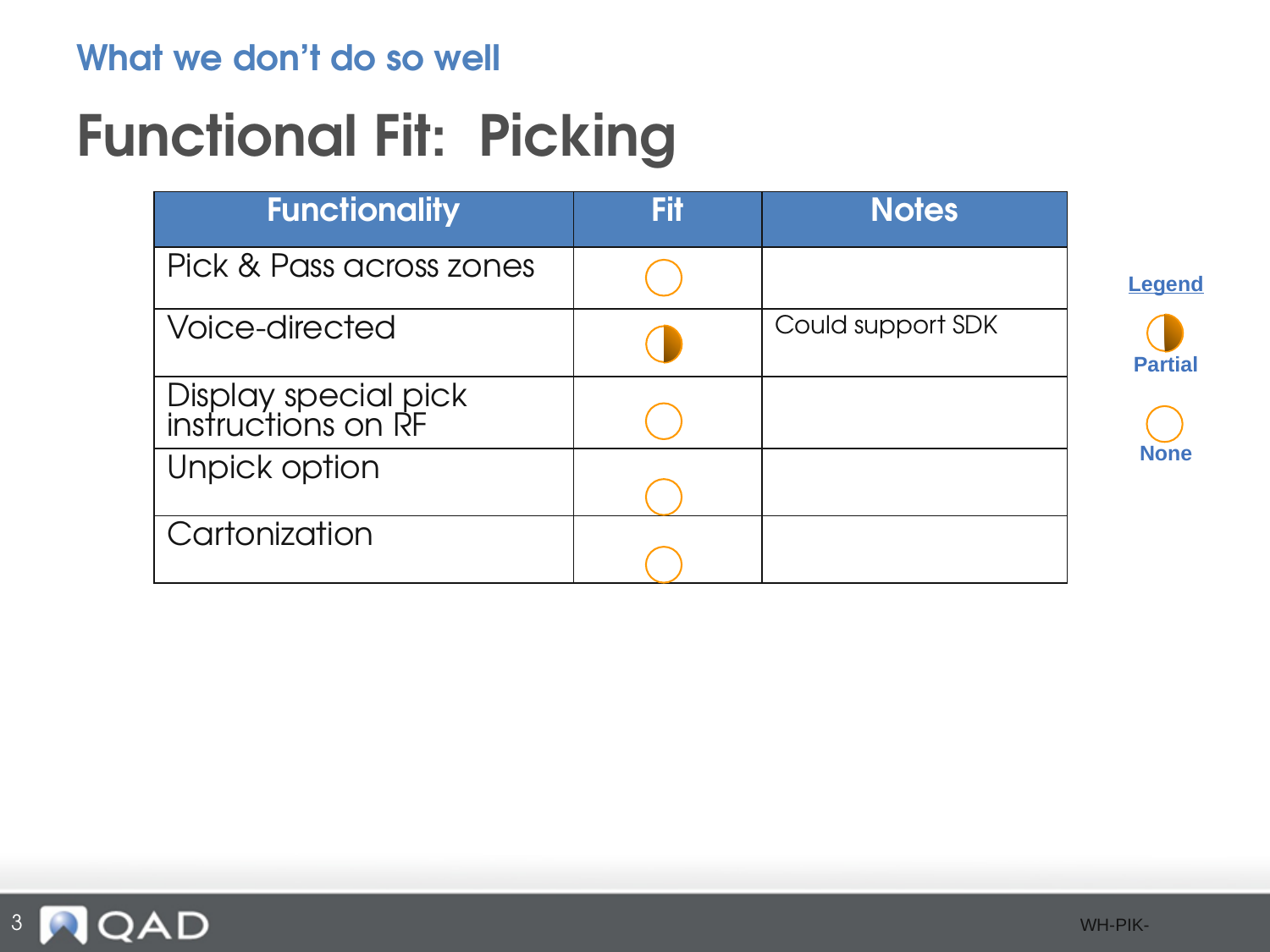

What we don’t do so well
# Functional Fit:  Picking
| Functionality | Fit | Notes |
| --- | --- | --- |
| Pick & Pass across zones |  |  |
| Voice-directed |  | Could support SDK |
| Display special pick instructions on RF |  |  |
| Unpick option |  |  |
| Cartonization |  |  |
Legend

Partial

None

3
WH-PIK-